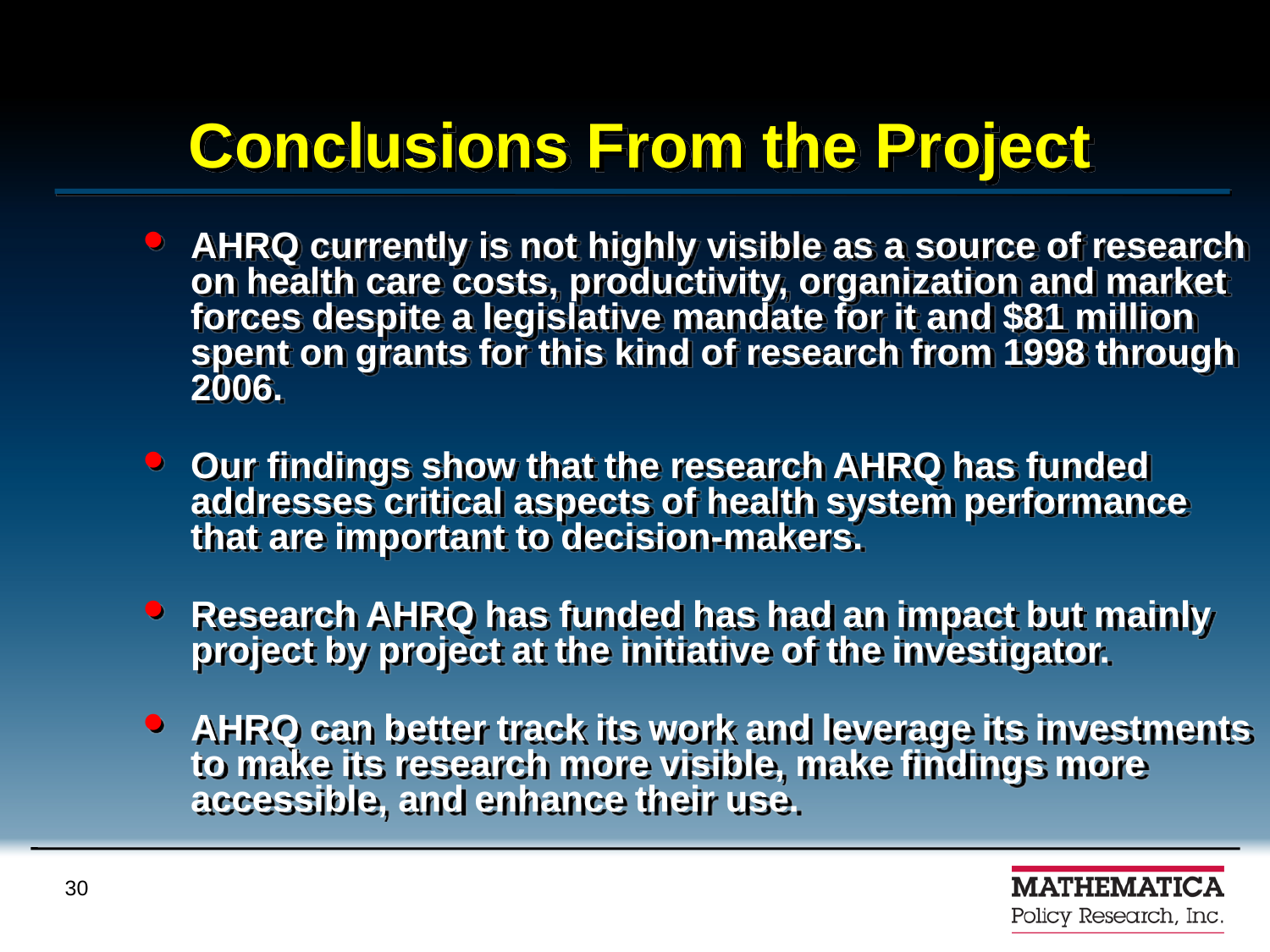

# Conclusions From the Project

AHRQ currently is not highly visible as a source of research on health care costs, productivity, organization and market forces despite a legislative mandate for it and $81 million spent on grants for this kind of research from 1998 through 2006.
Our findings show that the research AHRQ has funded addresses critical aspects of health system performance that are important to decision-makers.
Research AHRQ has funded has had an impact but mainly project by project at the initiative of the investigator.
AHRQ can better track its work and leverage its investments to make its research more visible, make findings more accessible, and enhance their use.